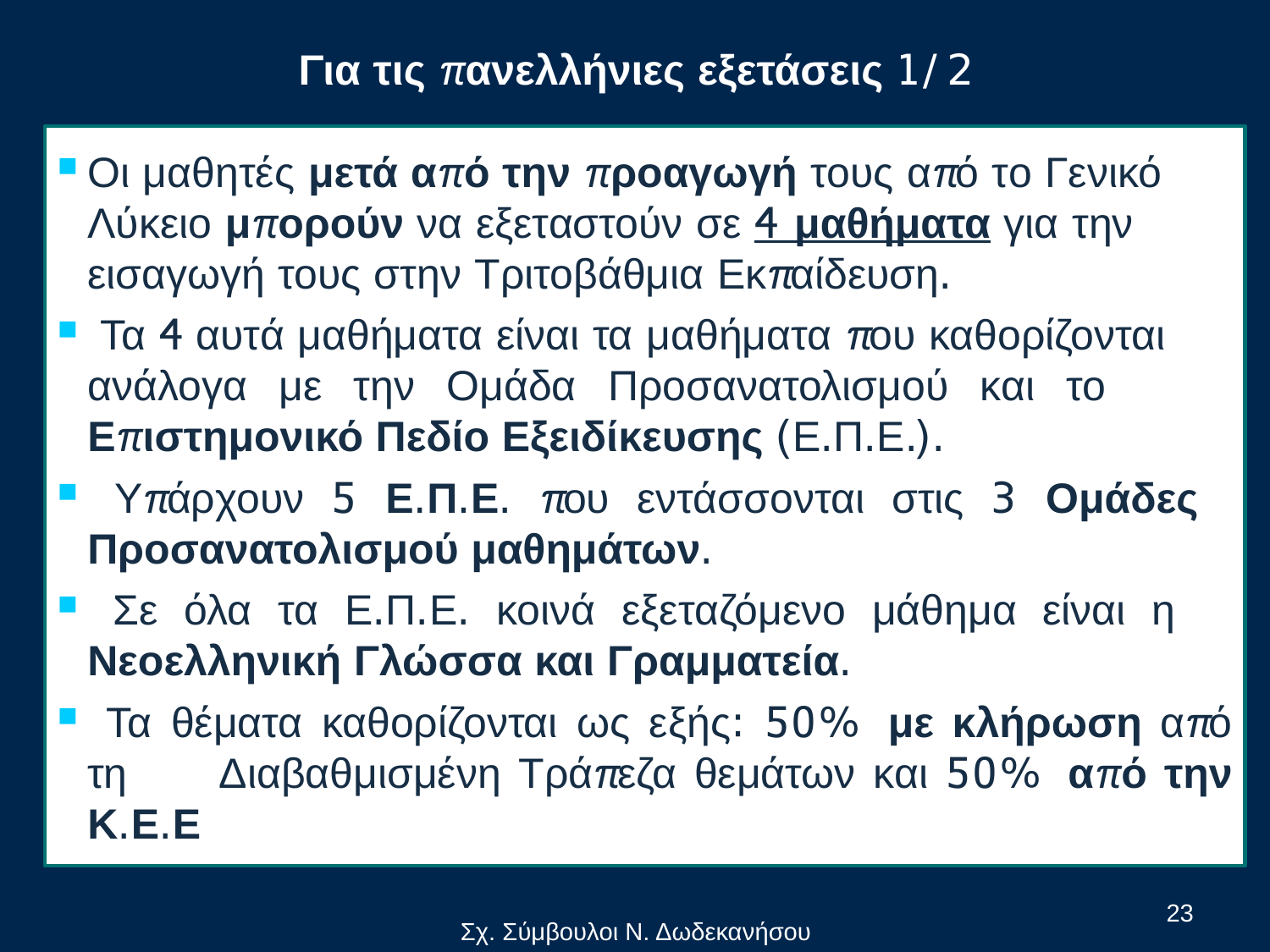

# Για τις πανελλήνιες εξετάσεις 1/2
Οι μαθητές μετά από την προαγωγή τους από το Γενικό 	Λύκειο μπορούν να εξεταστούν σε 4 μαθήματα για την 	εισαγωγή τους στην Τριτοβάθμια Εκπαίδευση.
 Τα 4 αυτά μαθήματα είναι τα μαθήματα που καθορίζονται 	ανάλογα με την Ομάδα Προσανατολισμού και το 	Επιστημονικό Πεδίο Εξειδίκευσης (Ε.Π.Ε.).
 Υπάρχουν 5 Ε.Π.Ε. που εντάσσονται στις 3 Ομάδες 	Προσανατολισμού μαθημάτων.
 Σε όλα τα Ε.Π.Ε. κοινά εξεταζόμενο μάθημα είναι η 	Νεοελληνική Γλώσσα και Γραμματεία.
 Τα θέματα καθορίζονται ως εξής: 50% με κλήρωση από τη 	Διαβαθμισμένη Τράπεζα θεμάτων και 50% από την Κ.Ε.Ε
23
Σχ. Σύμβουλοι Ν. Δωδεκανήσου